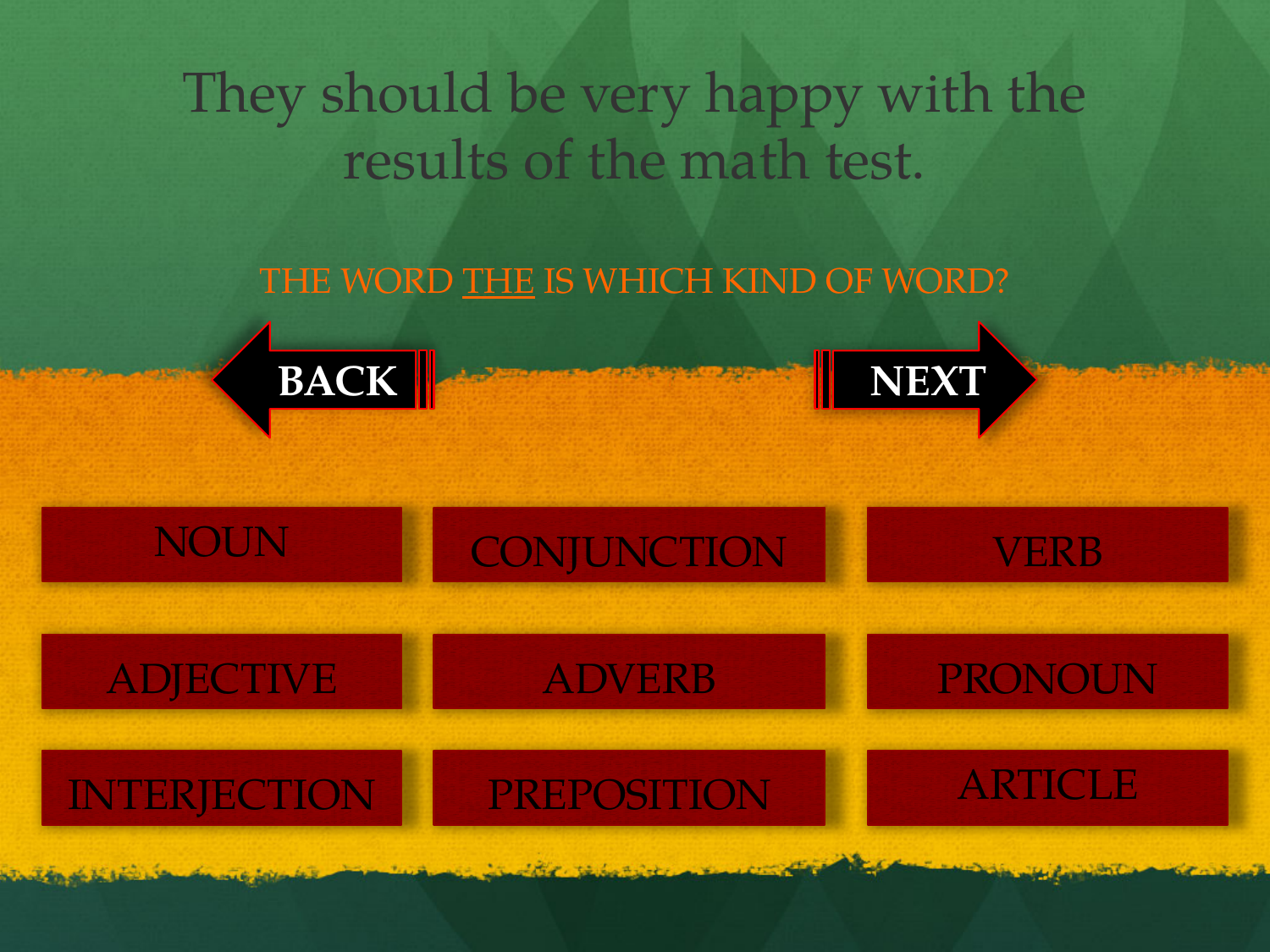

# They should be very happy with the results of the math test. THE WORD THE IS WHICH KIND OF WORD?

BACK

NEXT

NOUN

CONJUNCTION
VERB

ADJECTIVE
ADVERB
PRONOUN

ARTICLE
INTERJECTION
PREPOSITION